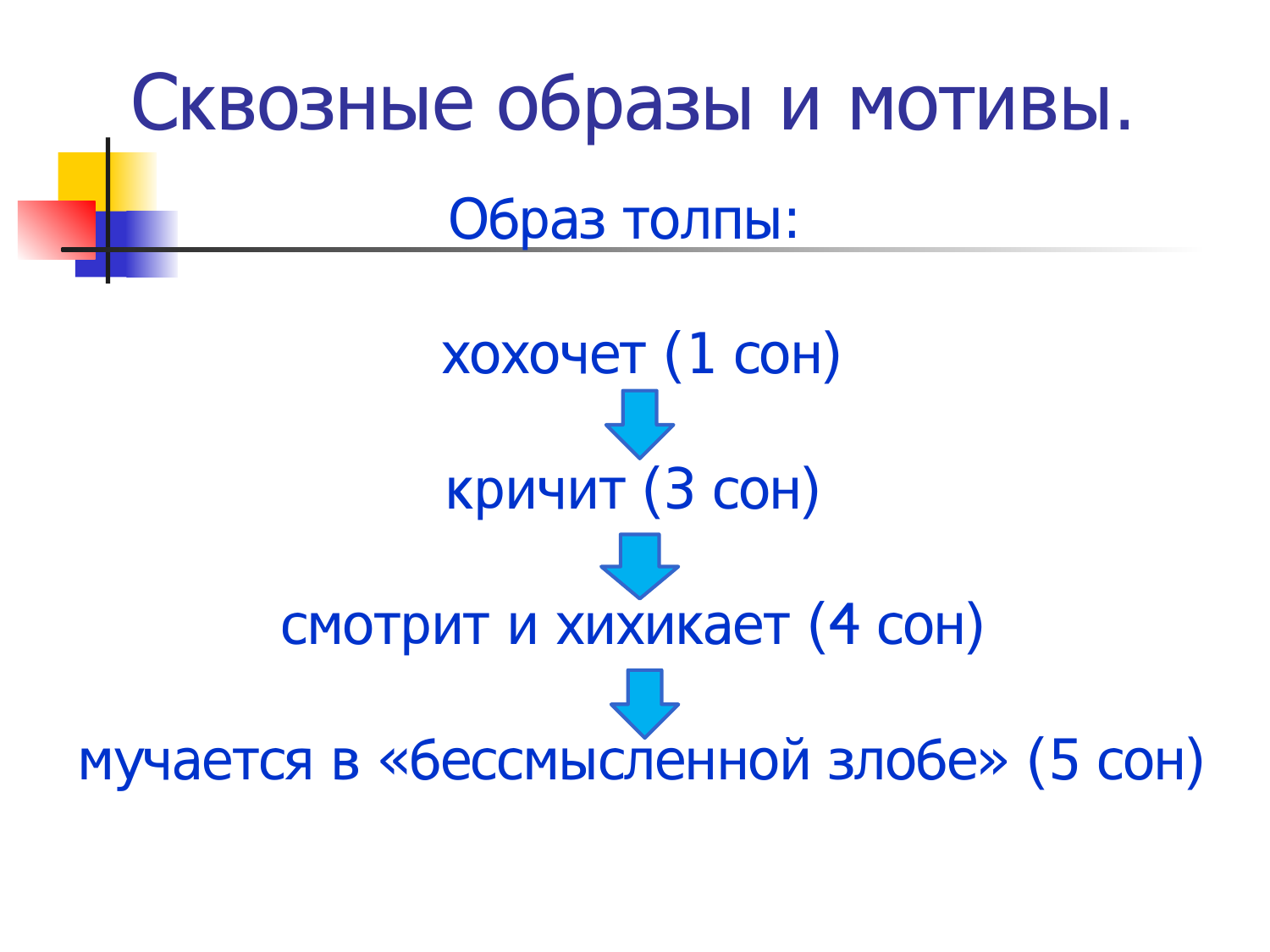

Сквозные образы и мотивы.
Образ толпы:

 хохочет (1 сон)

кричит (3 сон)

смотрит и хихикает (4 сон)

 мучается в «бессмысленной злобе» (5 сон)